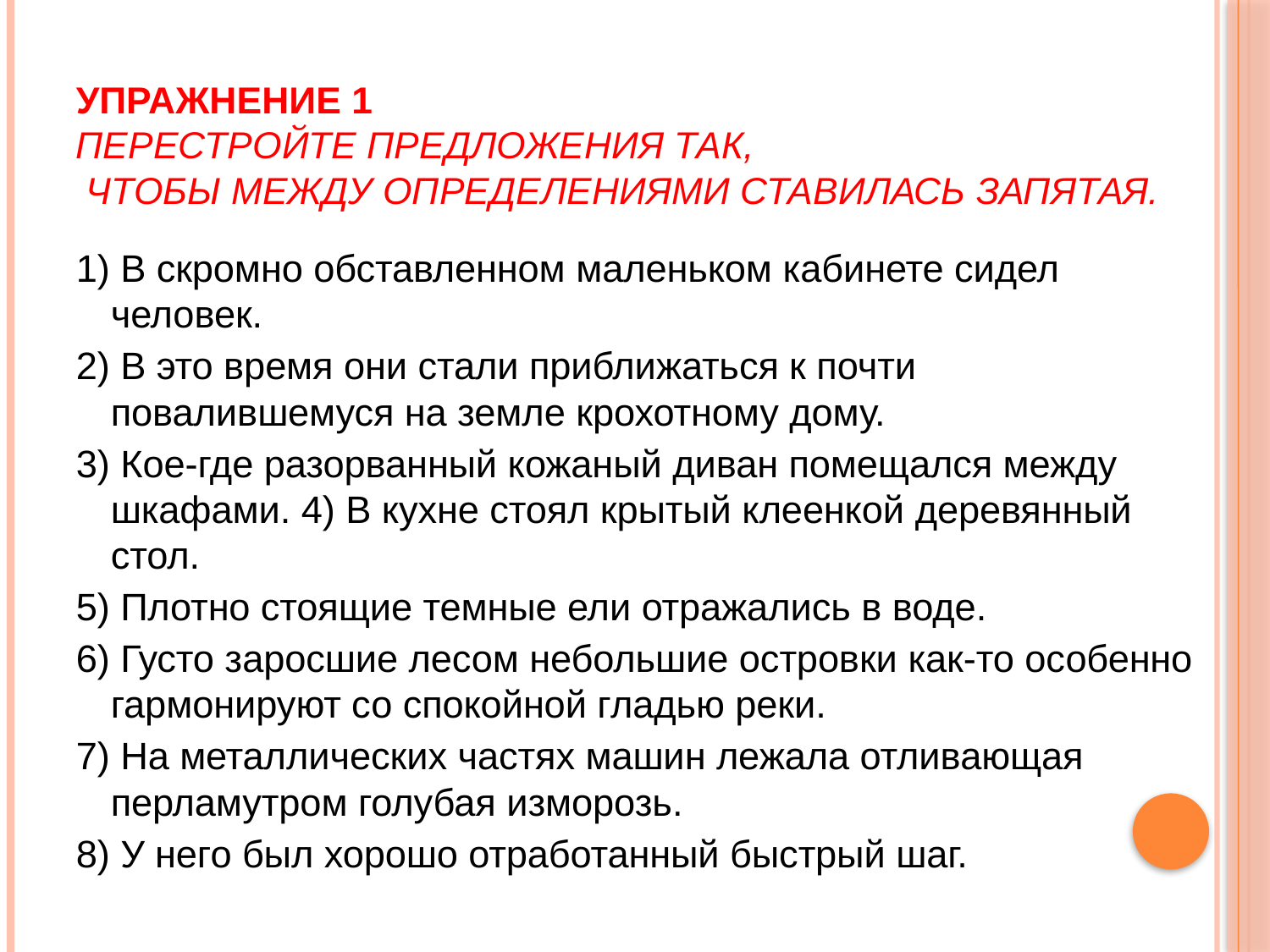

# Упражнение 1 Перестройте предложения так, чтобы между определениями ставилась запятая.
1) В скромно обставленном маленьком кабинете сидел человек.
2) В это время они стали приближаться к почти повалившемуся на земле крохотному дому.
3) Кое-где разорванный кожаный диван помещался между шкафами. 4) В кухне стоял крытый клеенкой деревянный стол.
5) Плотно стоящие темные ели отражались в воде.
6) Густо заросшие лесом небольшие островки как-то особенно гармонируют со спокойной гладью реки.
7) На металлических частях машин лежала отливающая перламутром голубая изморозь.
8) У него был хорошо отработанный быстрый шаг.